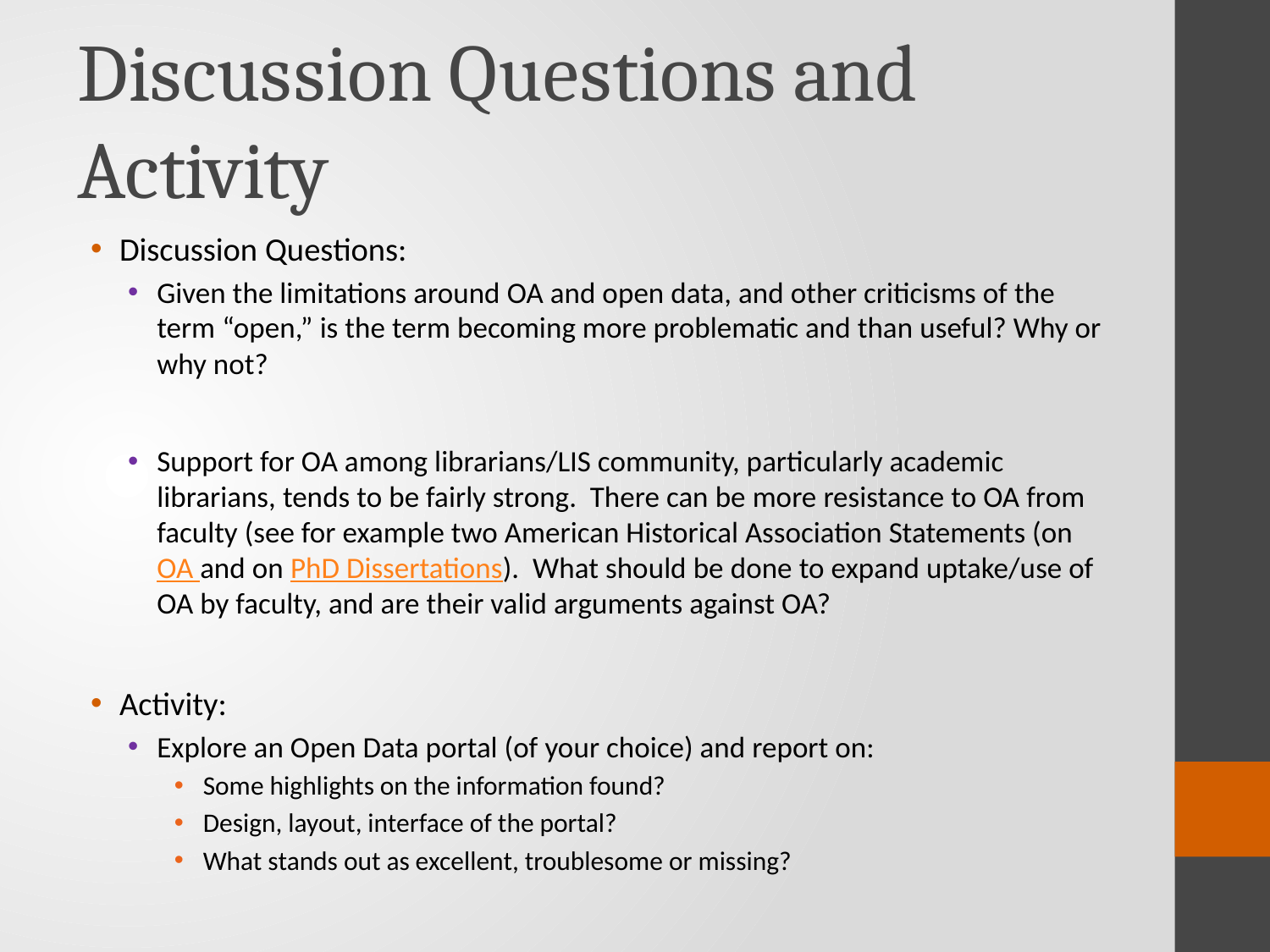

# Discussion Questions and Activity
Discussion Questions:
Given the limitations around OA and open data, and other criticisms of the term “open,” is the term becoming more problematic and than useful? Why or why not?

Support for OA among librarians/LIS community, particularly academic librarians, tends to be fairly strong.  There can be more resistance to OA from faculty (see for example two American Historical Association Statements (on OA and on PhD Dissertations).  What should be done to expand uptake/use of OA by faculty, and are their valid arguments against OA?

Activity:
Explore an Open Data portal (of your choice) and report on:
Some highlights on the information found?
Design, layout, interface of the portal?
What stands out as excellent, troublesome or missing?